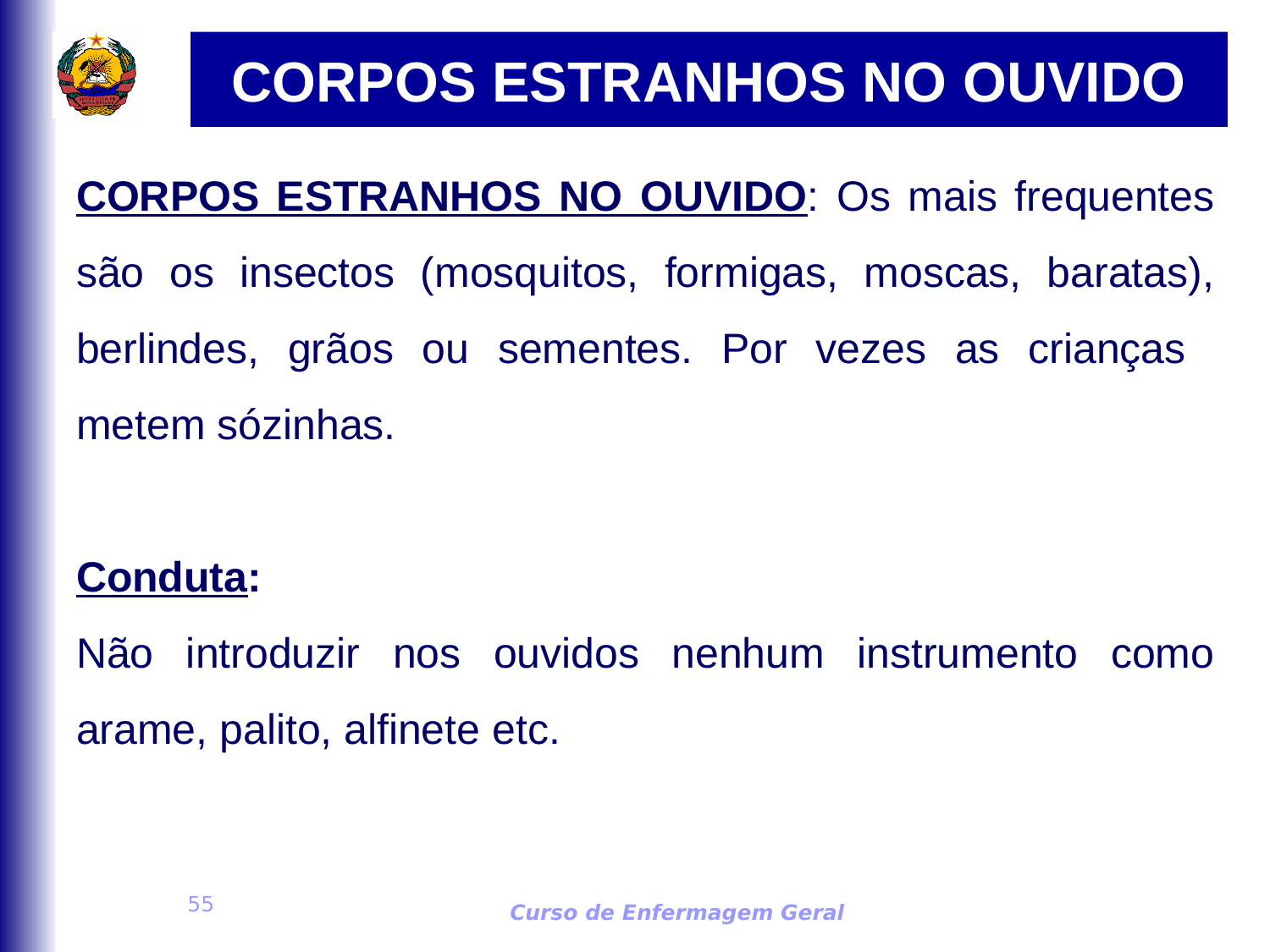

# CORPOS ESTRANHOS NO OUVIDO
CORPOS ESTRANHOS NO OUVIDO: Os mais frequentes são os insectos (mosquitos, formigas, moscas, baratas), berlindes, grãos ou sementes. Por vezes as crianças  metem sózinhas.

Conduta:
Não introduzir nos ouvidos nenhum instrumento como arame, palito, alfinete etc.

55
Curso de Enfermagem Geral